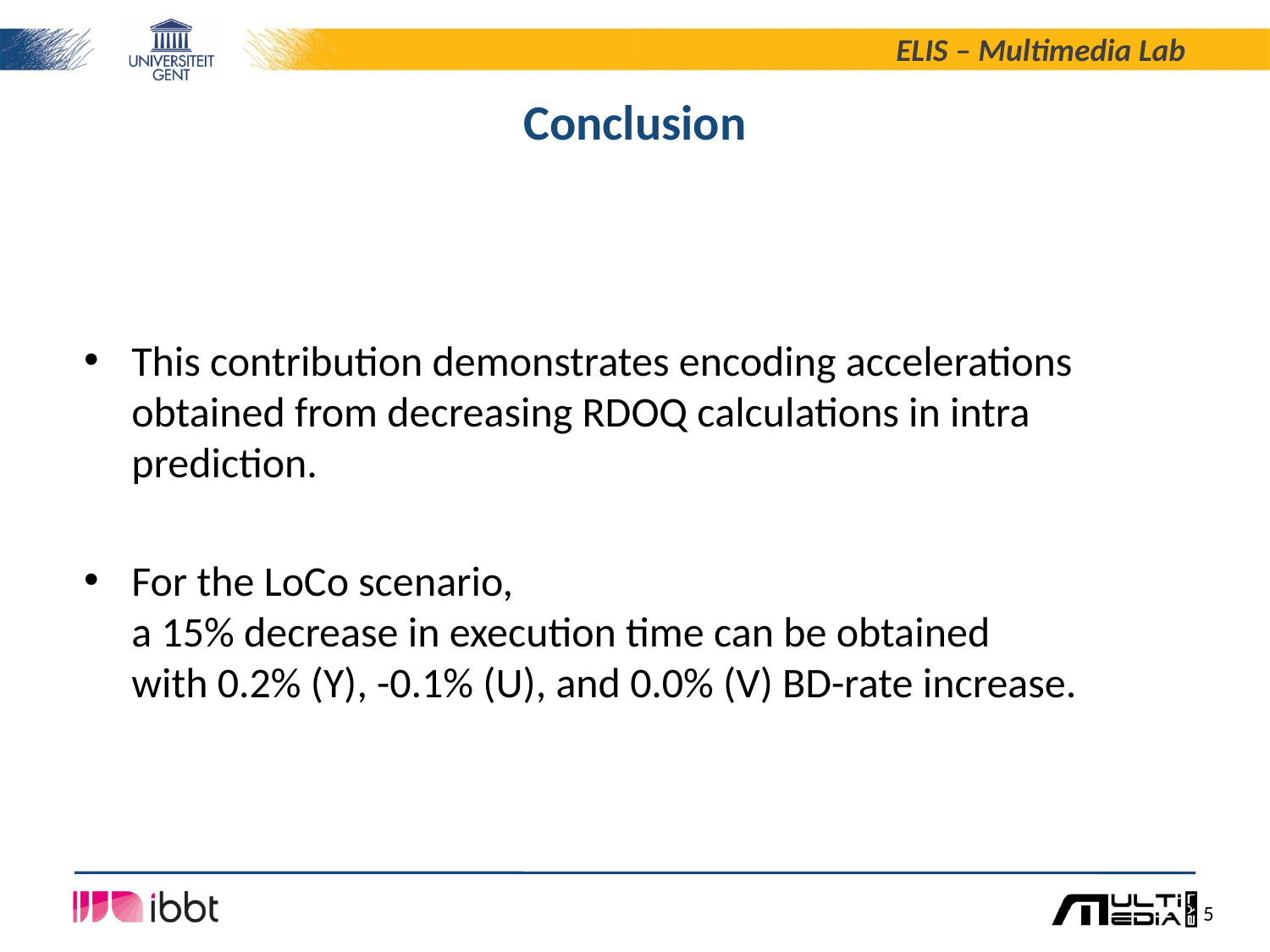

# Conclusion
This contribution demonstrates encoding accelerations obtained from decreasing RDOQ calculations in intra prediction.

For the LoCo scenario,
a 15% decrease in execution time can be obtained
with 0.2% (Y), -0.1% (U), and 0.0% (V) BD-rate increase.